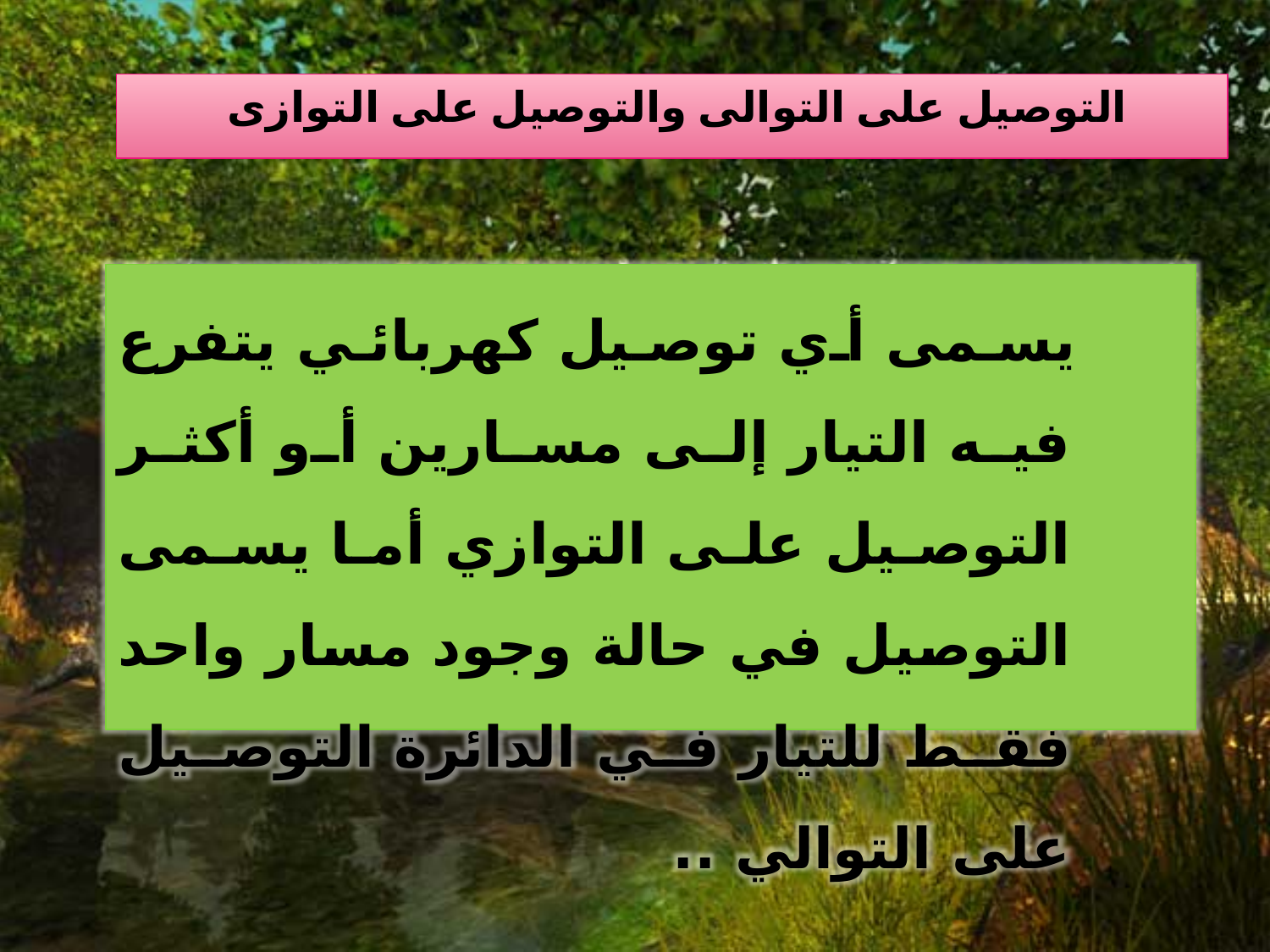

# التوصيل على التوالى والتوصيل على التوازى
     يسمى أي توصيل كهربائي يتفرع فيه التيار إلى مسارين أو أكثر التوصيل على التوازي أما يسمى التوصيل في حالة وجود مسار واحد فقط للتيار في الدائرة التوصيل على التوالي ..